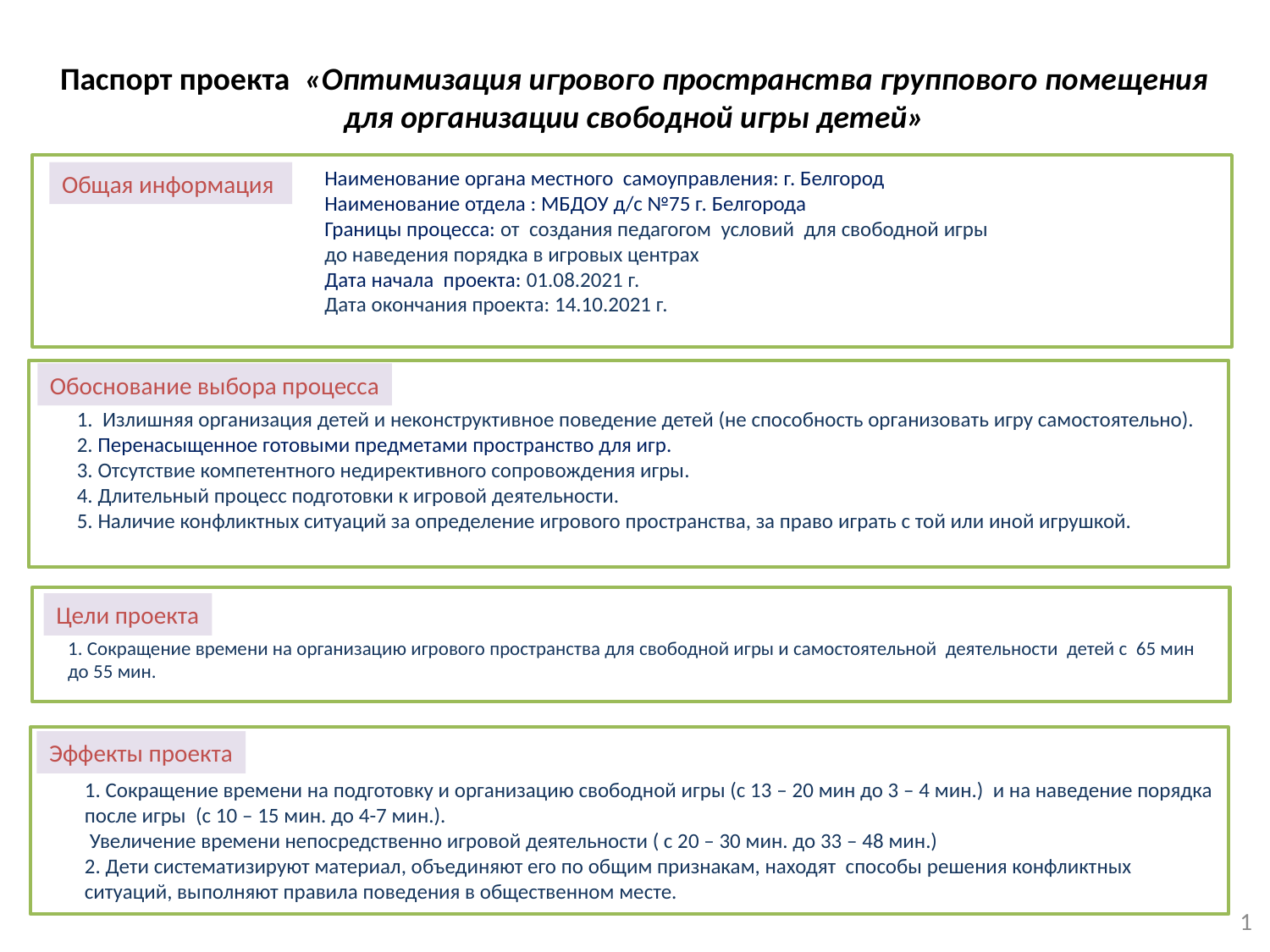

# Паспорт проекта  «Оптимизация игрового пространства группового помещения для организации свободной игры детей»

Наименование органа местного  самоуправления: г. Белгород
Наименование отдела : МБДОУ д/с №75 г. Белгорода
Границы процесса: от  создания педагогом  условий  для свободной игры   до наведения порядка в игровых центрах
Дата начала  проекта: 01.08.2021 г.
Дата окончания проекта: 14.10.2021 г.
Общая информация

Обоснование выбора процесса
1.  Излишняя организация детей и неконструктивное поведение детей (не способность организовать игру самостоятельно).
2. Перенасыщенное готовыми предметами пространство для игр.
3. Отсутствие компетентного недирективного сопровождения игры.
4. Длительный процесс подготовки к игровой деятельности.
5. Наличие конфликтных ситуаций за определение игрового пространства, за право играть с той или иной игрушкой.

Цели проекта

1. Сокращение времени на организацию игрового пространства для свободной игры и самостоятельной  деятельности  детей с  65 мин до 55 мин.

Эффекты проекта

1. Сокращение времени на подготовку и организацию свободной игры (с 13 – 20 мин до 3 – 4 мин.)  и на наведение порядка после игры  (с 10 – 15 мин. до 4-7 мин.).
 Увеличение времени непосредственно игровой деятельности ( с 20 – 30 мин. до 33 – 48 мин.)
2. Дети систематизируют материал, объединяют его по общим признакам, находят  способы решения конфликтных ситуаций, выполняют правила поведения в общественном месте.
1